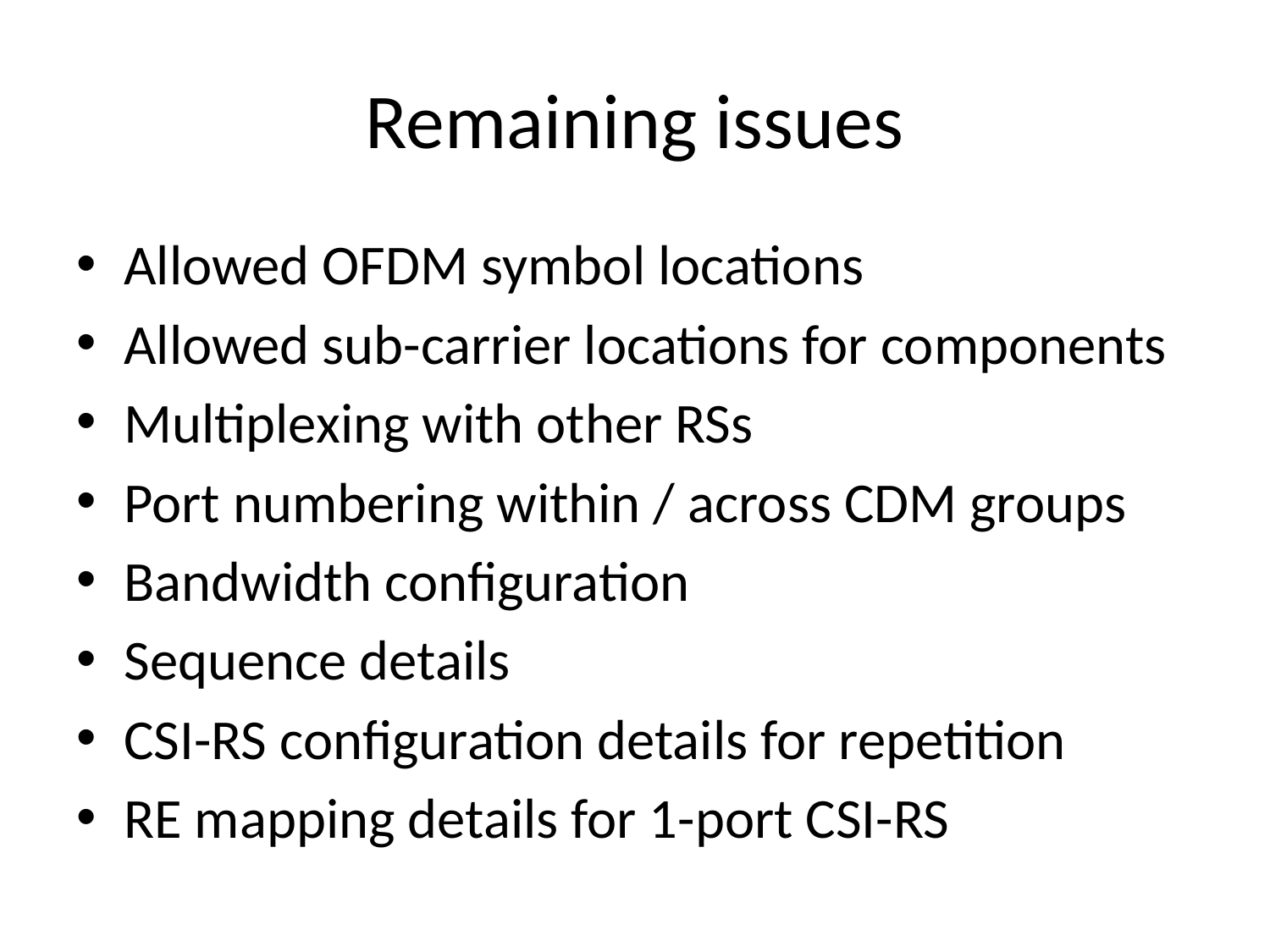

# Remaining issues
Allowed OFDM symbol locations
Allowed sub-carrier locations for components
Multiplexing with other RSs
Port numbering within / across CDM groups
Bandwidth configuration
Sequence details
CSI-RS configuration details for repetition
RE mapping details for 1-port CSI-RS